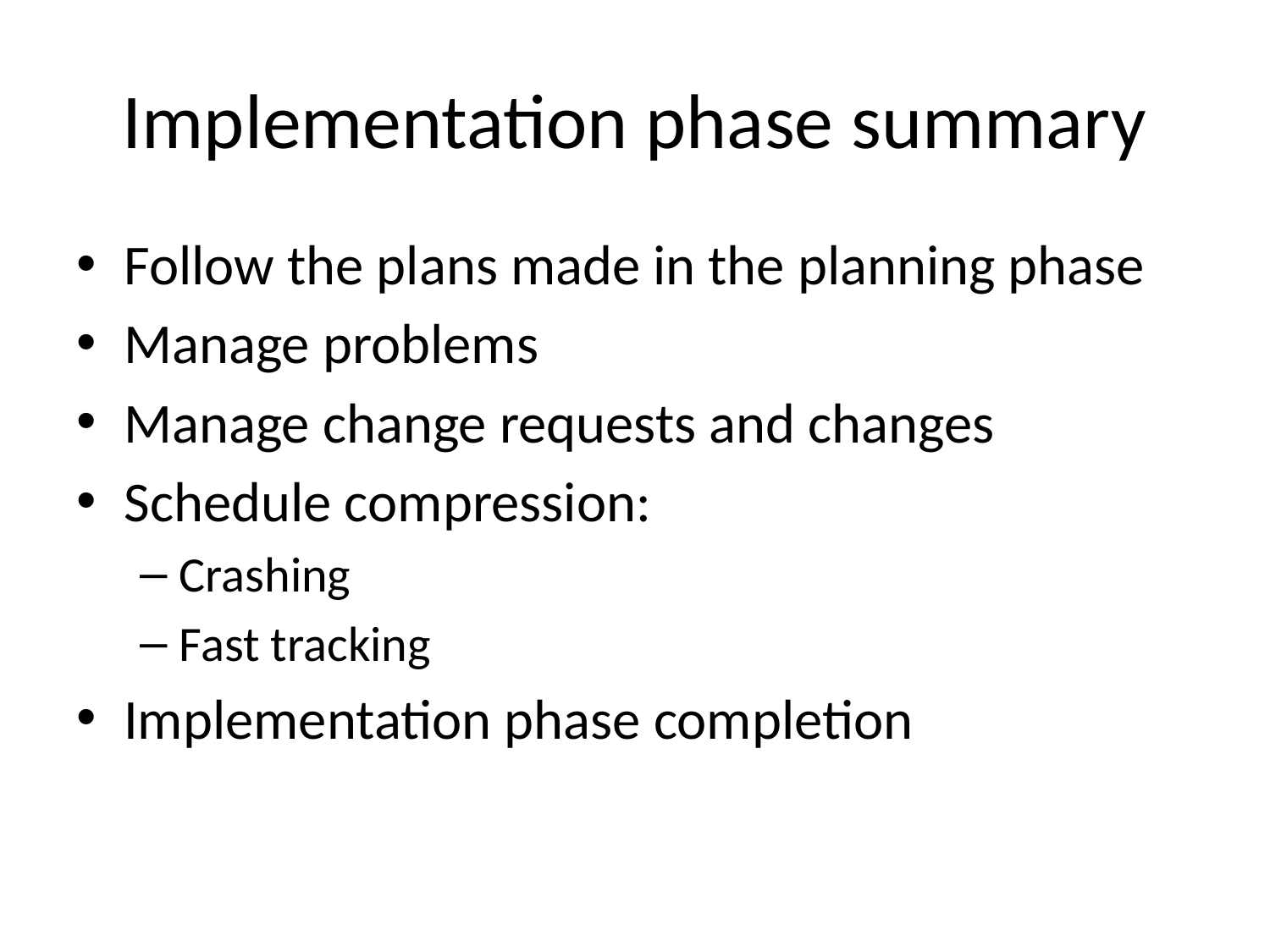

# Implementation phase summary
Follow the plans made in the planning phase
Manage problems
Manage change requests and changes
Schedule compression:
Crashing
Fast tracking
Implementation phase completion